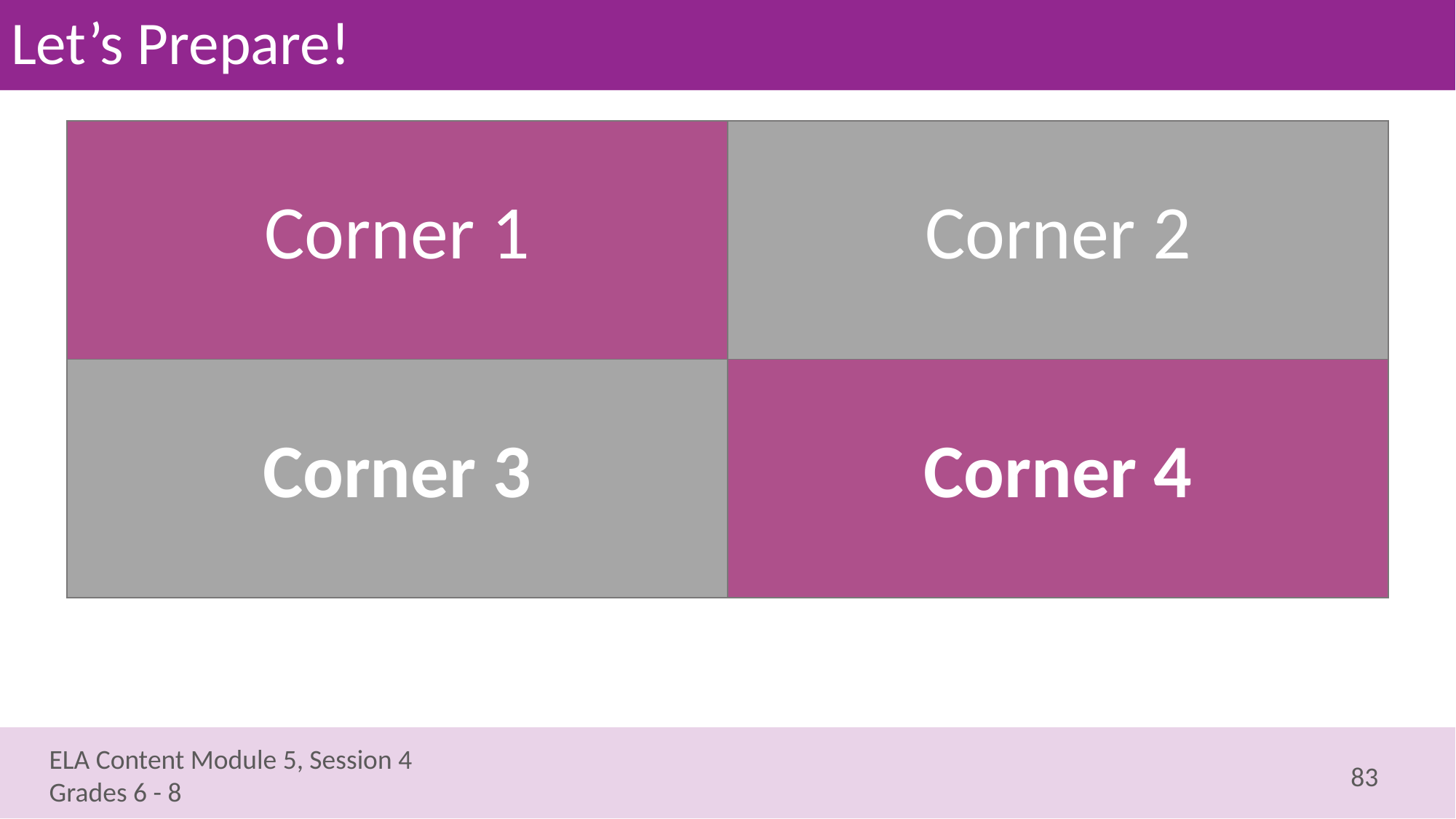

# Let’s Prepare!
| Corner 1 | Corner 2 |
| --- | --- |
| Corner 3 | Corner 4 |
83